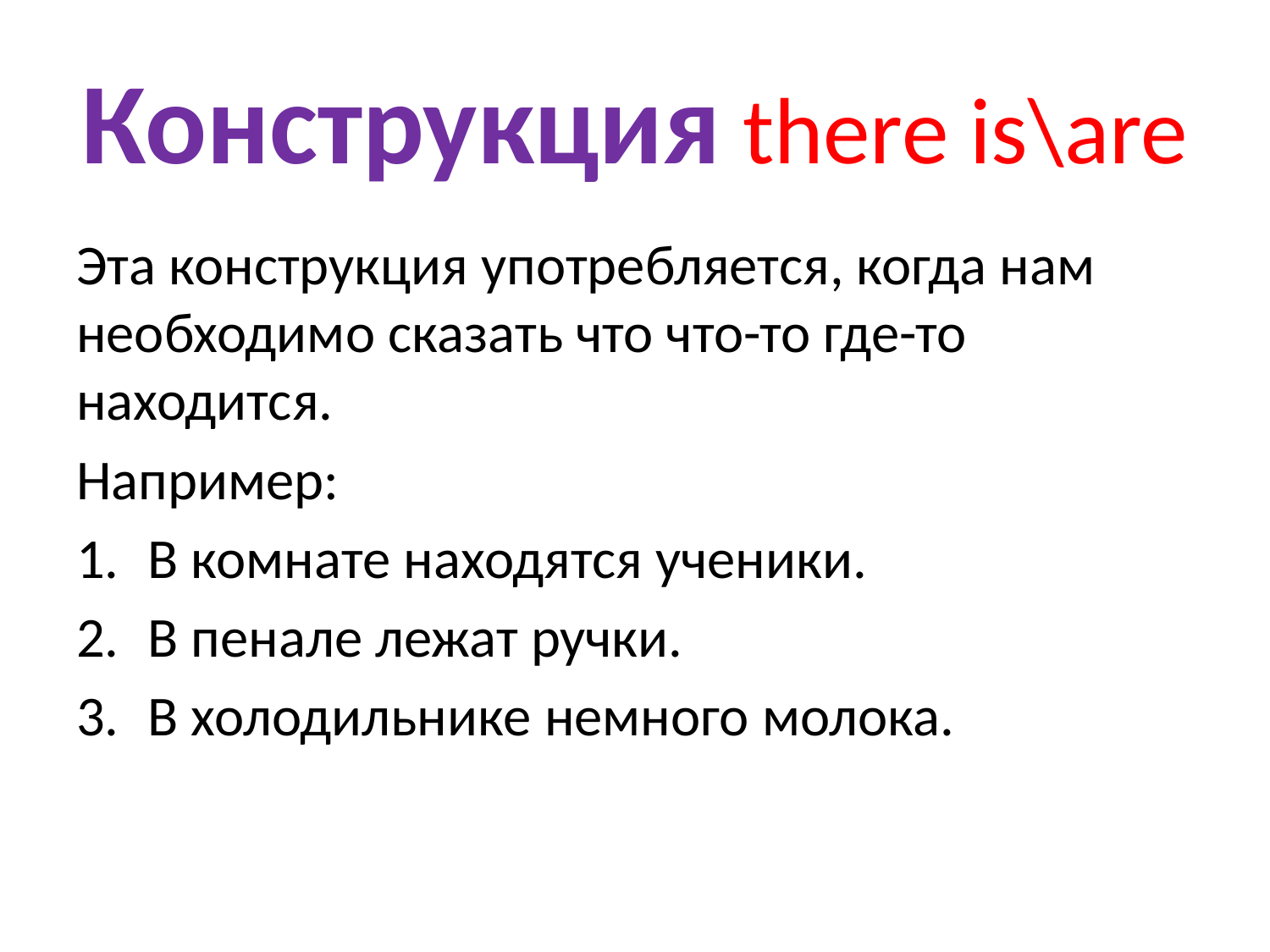

# Конструкция there is\are
Эта конструкция употребляется, когда нам необходимо сказать что что-то где-то находится.
Например:
В комнате находятся ученики.
В пенале лежат ручки.
В холодильнике немного молока.